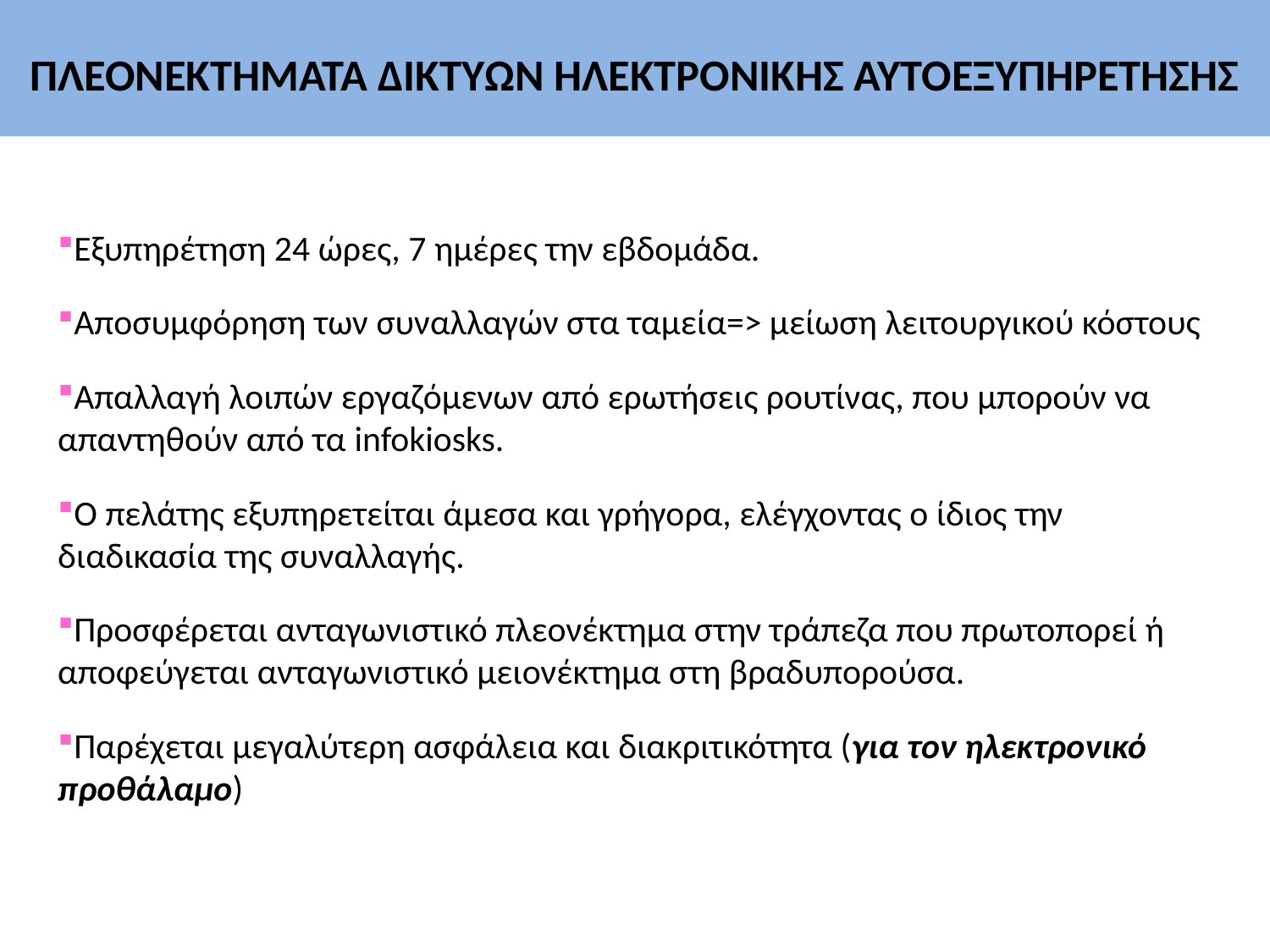

ΠΛΕΟΝΕΚΤΗΜΑΤΑ ΔΙΚΤΥΩΝ ΗΛΕΚΤΡΟΝΙΚΗΣ ΑΥΤΟΕΞΥΠΗΡΕΤΗΣΗΣ

Εξυπηρέτηση 24 ώρες, 7 ημέρες την εβδομάδα.

Αποσυμφόρηση των συναλλαγών στα ταμεία=> μείωση λειτουργικού κόστους

Απαλλαγή λοιπών εργαζόμενων από ερωτήσεις ρουτίνας, που μπορούν να απαντηθούν από τα infokiosks.

Ο πελάτης εξυπηρετείται άμεσα και γρήγορα, ελέγχοντας ο ίδιος την διαδικασία της συναλλαγής.

Προσφέρεται ανταγωνιστικό πλεονέκτημα στην τράπεζα που πρωτοπορεί ή αποφεύγεται ανταγωνιστικό μειονέκτημα στη βραδυπορούσα.

Παρέχεται μεγαλύτερη ασφάλεια και διακριτικότητα (για τον ηλεκτρονικό προθάλαμο)